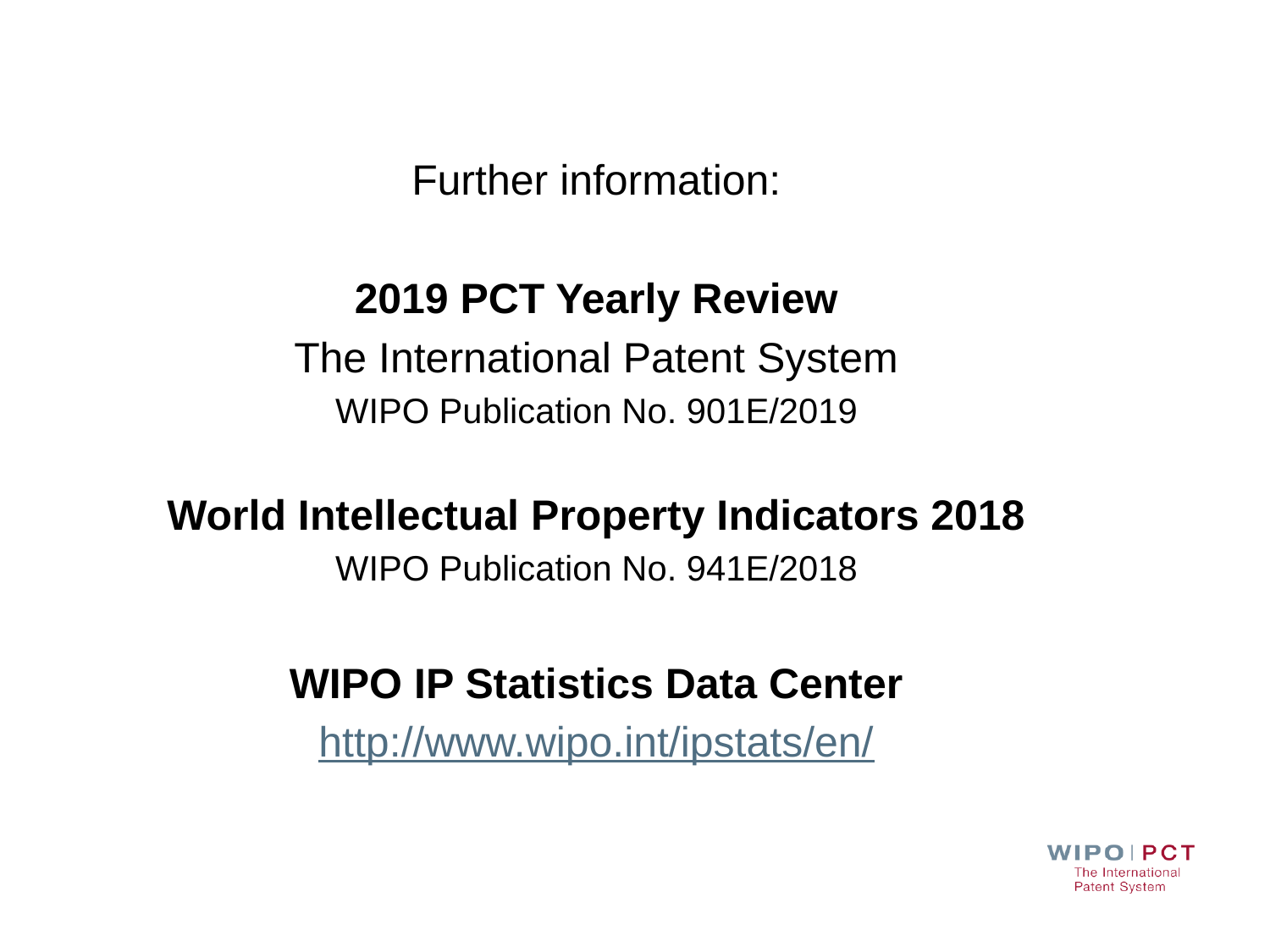

Further information:

2019 PCT Yearly Review
The International Patent System
WIPO Publication No. 901E/2019

World Intellectual Property Indicators 2018
WIPO Publication No. 941E/2018

WIPO IP Statistics Data Center
http://www.wipo.int/ipstats/en/